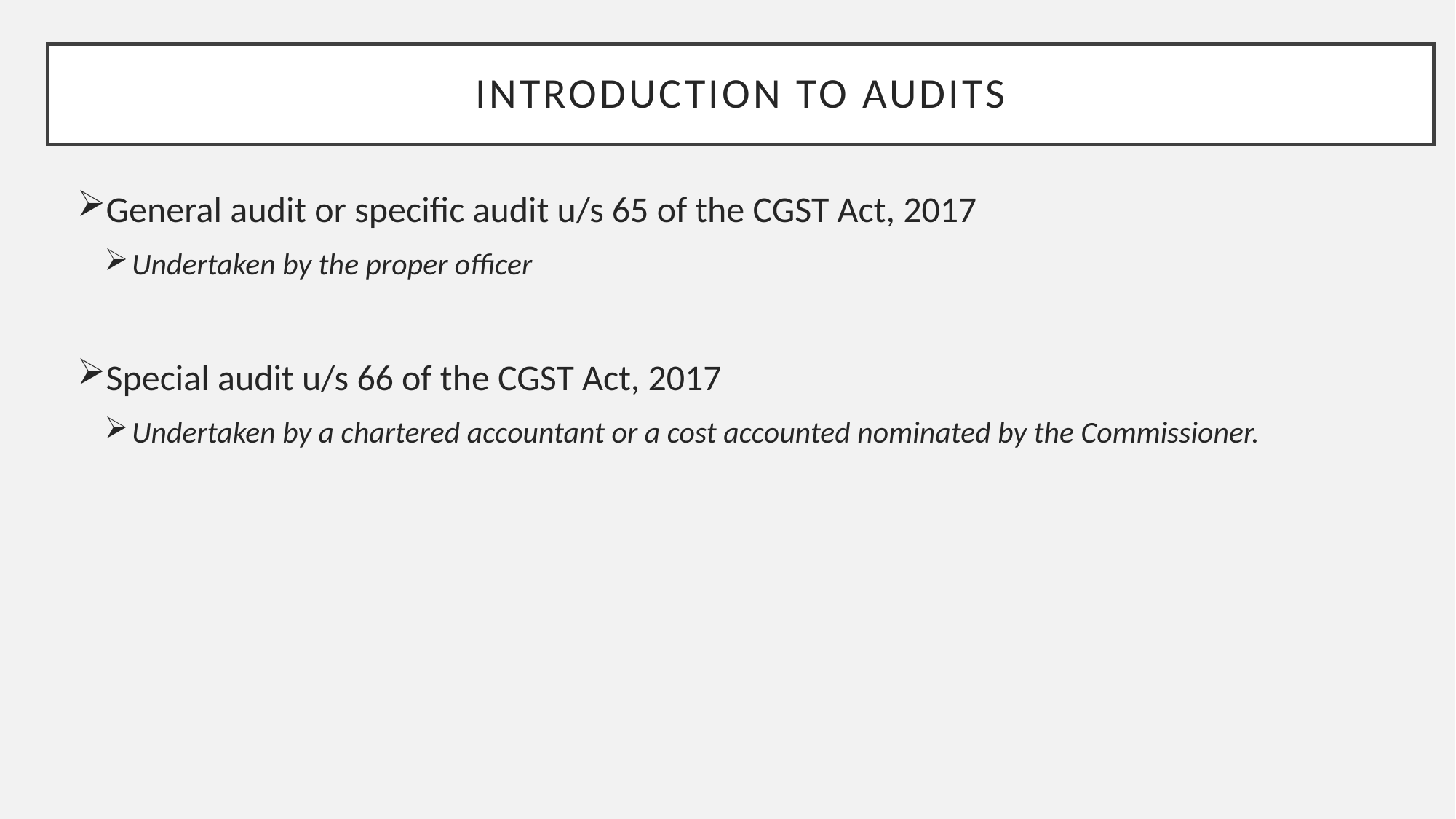

# Introduction to audits
General audit or specific audit u/s 65 of the CGST Act, 2017
Undertaken by the proper officer

Special audit u/s 66 of the CGST Act, 2017
Undertaken by a chartered accountant or a cost accounted nominated by the Commissioner.